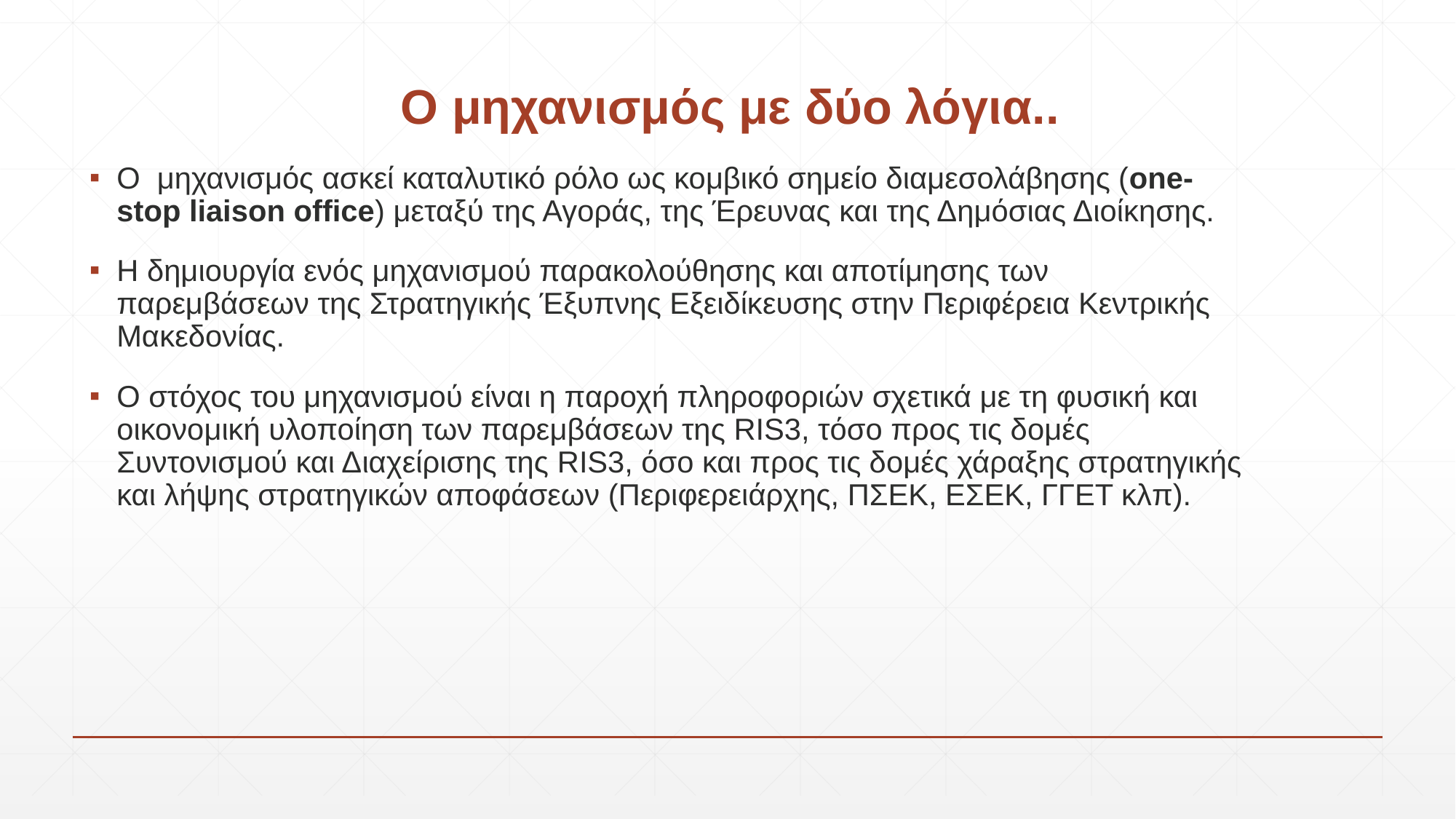

# Ο μηχανισμός με δύο λόγια..
Ο  μηχανισμός ασκεί καταλυτικό ρόλο ως κομβικό σημείο διαμεσολάβησης (one-stop liaison office) μεταξύ της Αγοράς, της Έρευνας και της Δημόσιας Διοίκησης.
Η δημιουργία ενός μηχανισμού παρακολούθησης και αποτίμησης των παρεμβάσεων της Στρατηγικής Έξυπνης Εξειδίκευσης στην Περιφέρεια Κεντρικής Μακεδονίας.
Ο στόχος του μηχανισμού είναι η παροχή πληροφοριών σχετικά με τη φυσική και οικονομική υλοποίηση των παρεμβάσεων της RIS3, τόσο προς τις δομές Συντονισμού και Διαχείρισης της RIS3, όσο και προς τις δομές χάραξης στρατηγικής και λήψης στρατηγικών αποφάσεων (Περιφερειάρχης, ΠΣΕΚ, ΕΣΕΚ, ΓΓΕΤ κλπ).